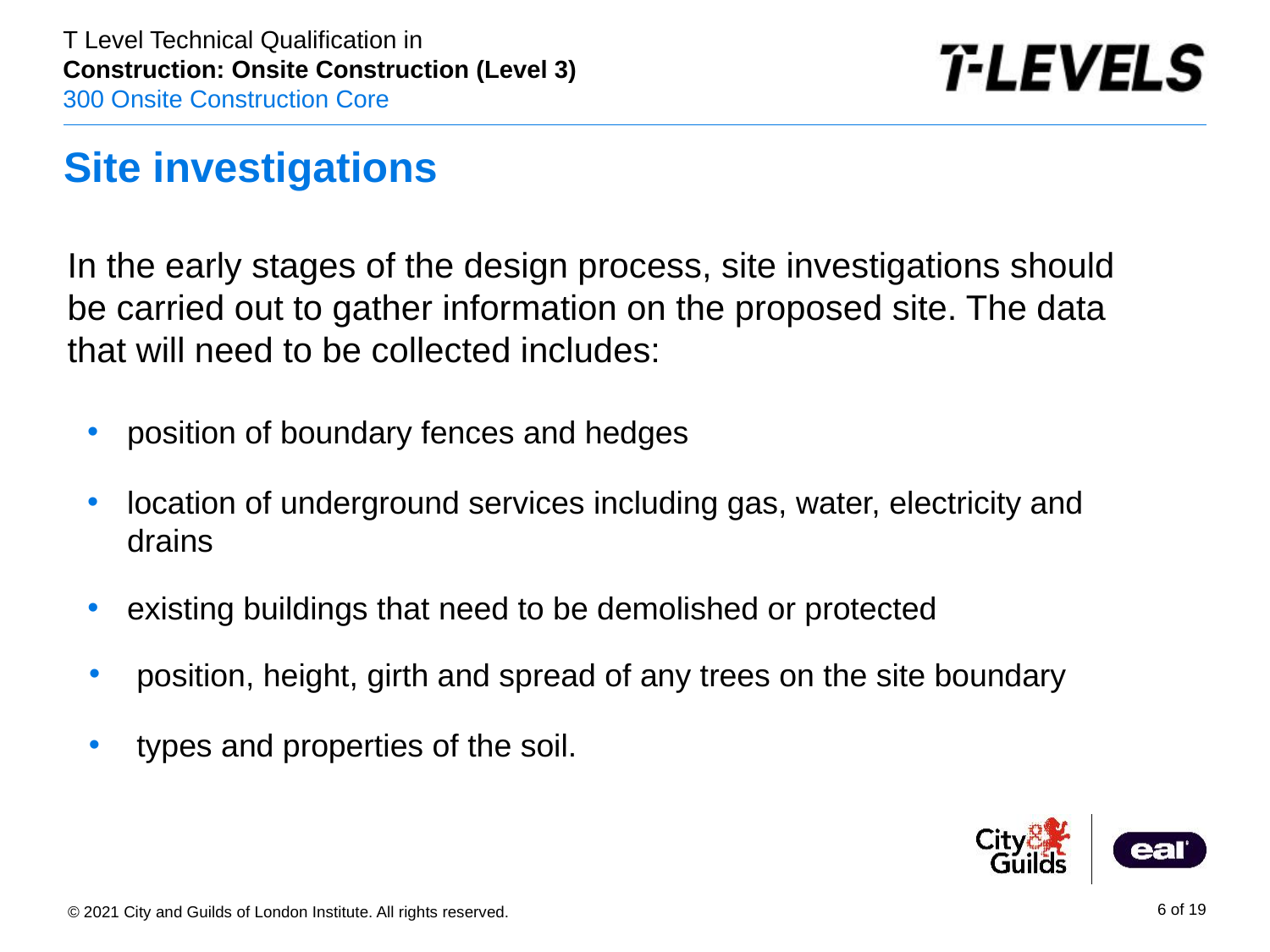

# Site investigations
In the early stages of the design process, site investigations should be carried out to gather information on the proposed site. The data that will need to be collected includes:
position of boundary fences and hedges
location of underground services including gas, water, electricity and drains
existing buildings that need to be demolished or protected
position, height, girth and spread of any trees on the site boundary
types and properties of the soil.